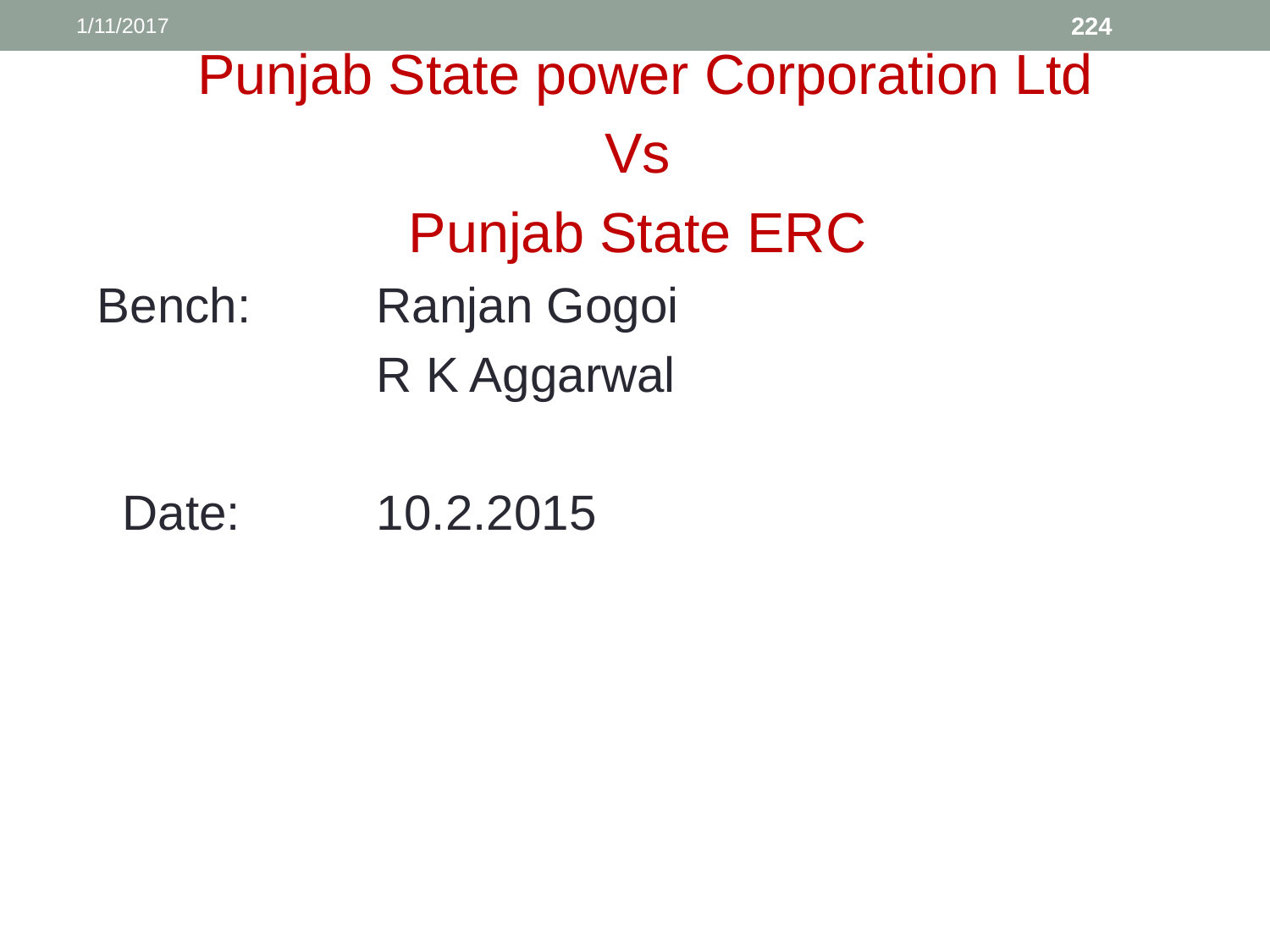

1/11/2017
224
Punjab State power Corporation Ltd
Vs
Punjab State ERC
Bench: 	Ranjan Gogoi
			R K Aggarwal

	Date: 	10.2.2015